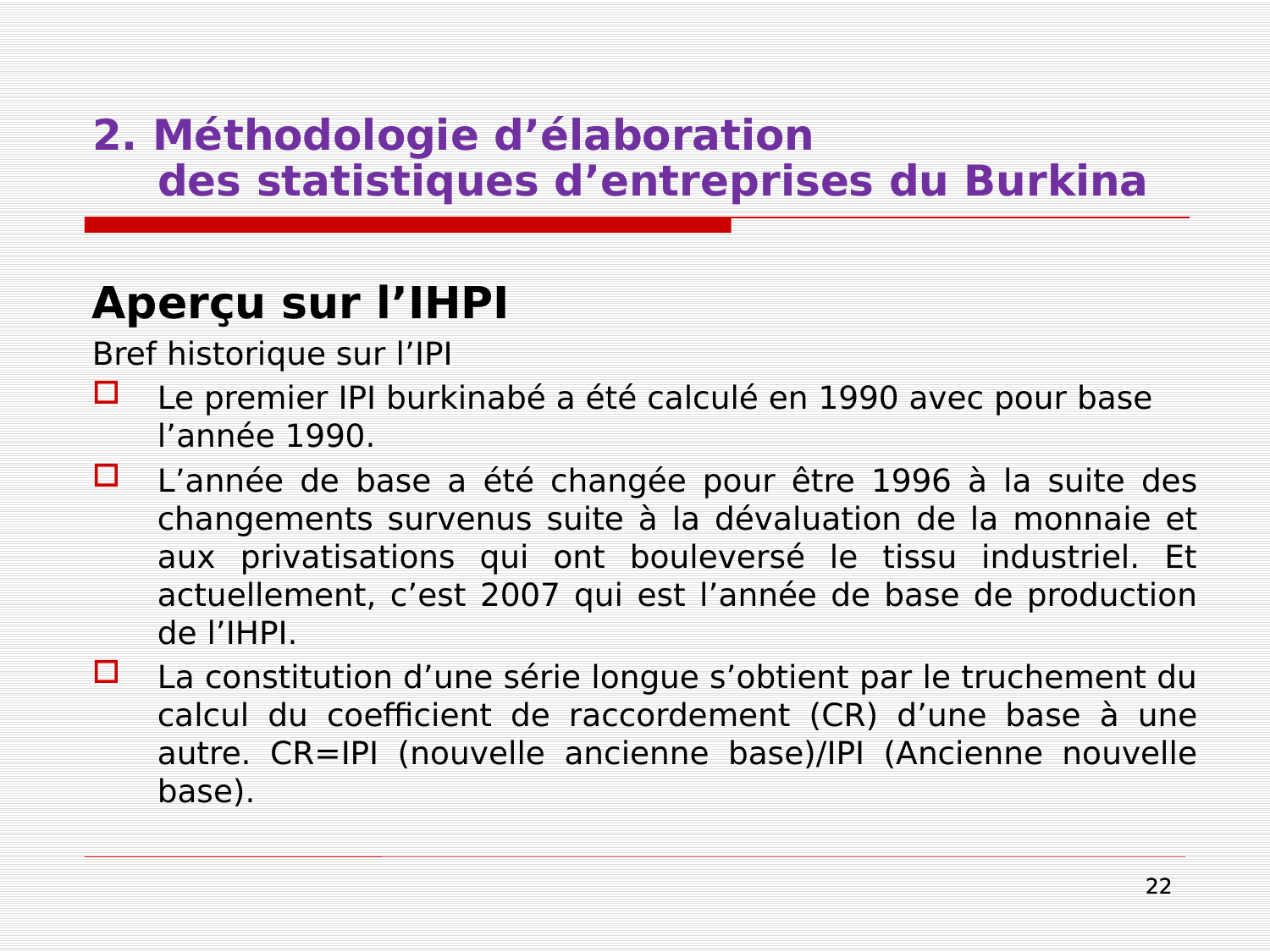

# 2. Méthodologie d’élaboration des statistiques d’entreprises du Burkina
Aperçu sur l’IHPI
Bref historique sur l’IPI
Le premier IPI burkinabé a été calculé en 1990 avec pour base l’année 1990.
L’année de base a été changée pour être 1996 à la suite des changements survenus suite à la dévaluation de la monnaie et aux privatisations qui ont bouleversé le tissu industriel. Et actuellement, c’est 2007 qui est l’année de base de production de l’IHPI.
La constitution d’une série longue s’obtient par le truchement du calcul du coefficient de raccordement (CR) d’une base à une autre. CR=IPI (nouvelle ancienne base)/IPI (Ancienne nouvelle base).

22
22